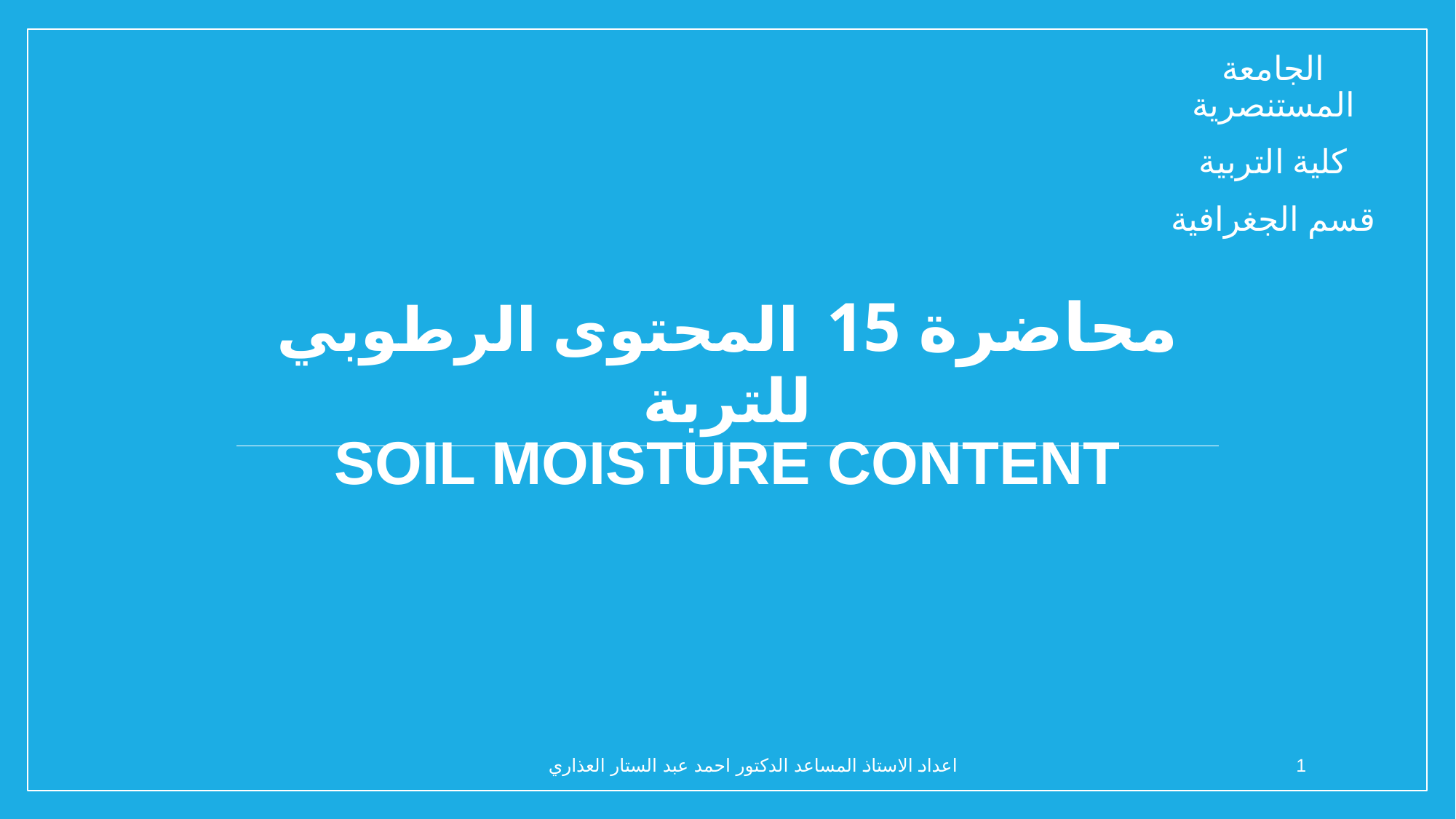

الجامعة المستنصرية
كلية التربية
قسم الجغرافية
# محاضرة 15 المحتوى الرطوبي للتربة Soil moisture content
اعداد الاستاذ المساعد الدكتور احمد عبد الستار العذاري
1